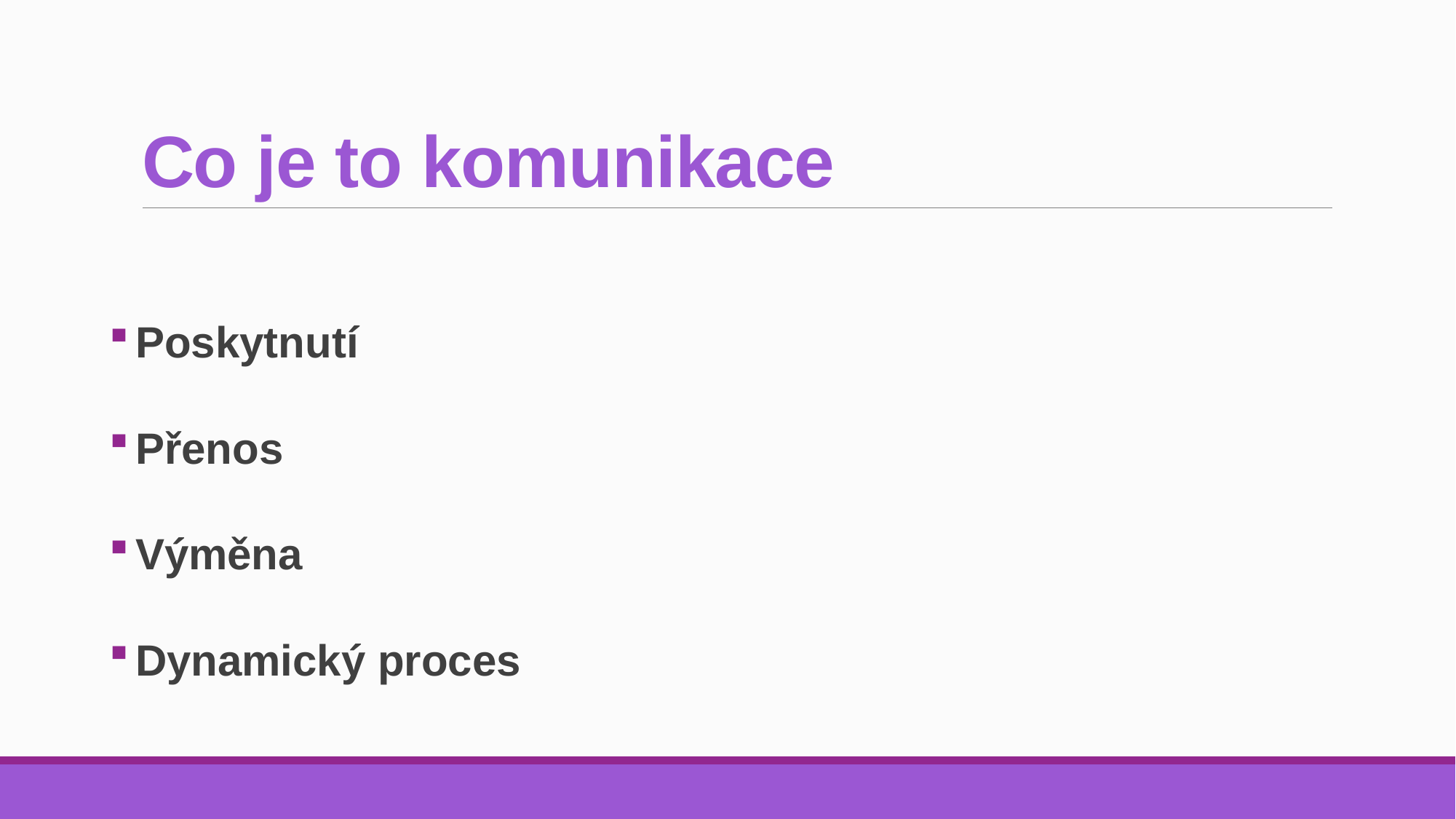

# Co je to komunikace
Poskytnutí
Přenos
Výměna
Dynamický proces